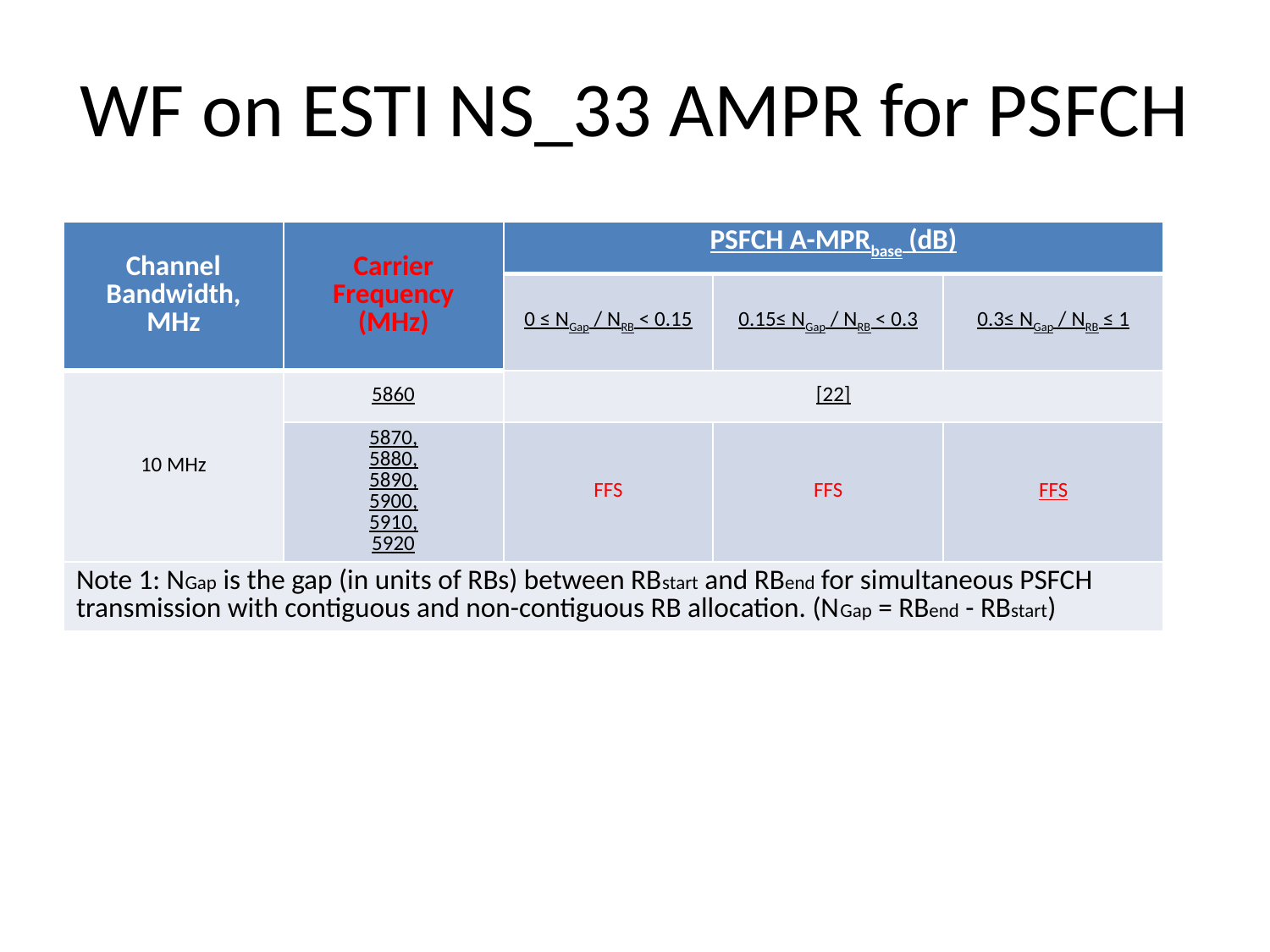

# WF on ESTI NS_33 AMPR for PSFCH
| Channel Bandwidth, MHz | Carrier Frequency (MHz) | PSFCH A-MPRbase (dB) |  |  |
| --- | --- | --- | --- | --- |
|  |  | 0 ≤ NGap / NRB < 0.15 | 0.15≤ NGap / NRB < 0.3 | 0.3≤ NGap / NRB ≤ 1 |
| 10 MHz | 5860 | [22] |  |  |
|  | 5870, 5880, 5890, 5900, 5910, 5920 | FFS | FFS | FFS |
| Note 1: NGap is the gap (in units of RBs) between RBstart and RBend for simultaneous PSFCH transmission with contiguous and non-contiguous RB allocation. (NGap = RBend - RBstart) |  |  |  |  |